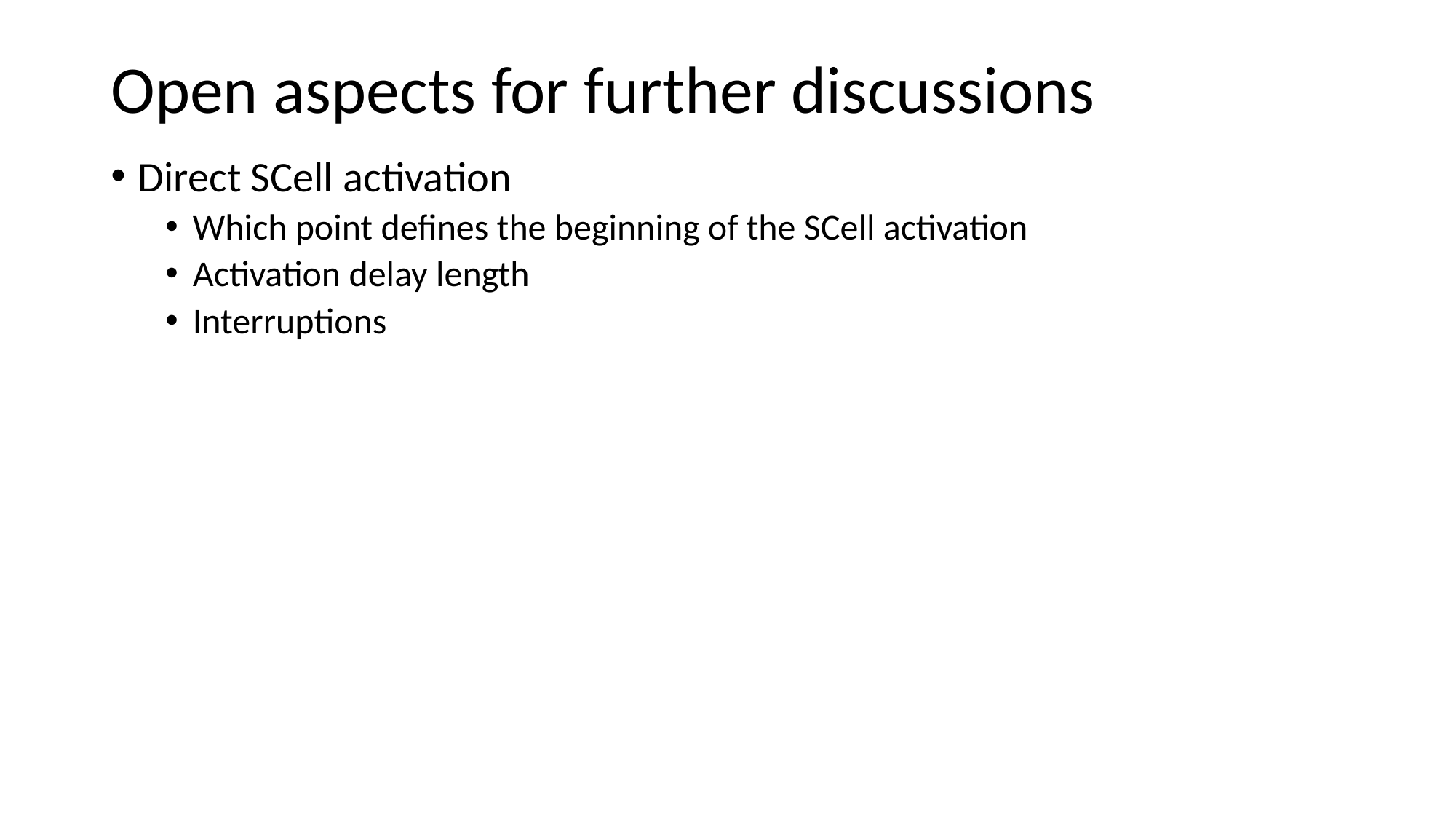

# Open aspects for further discussions
Direct SCell activation
Which point defines the beginning of the SCell activation
Activation delay length
Interruptions